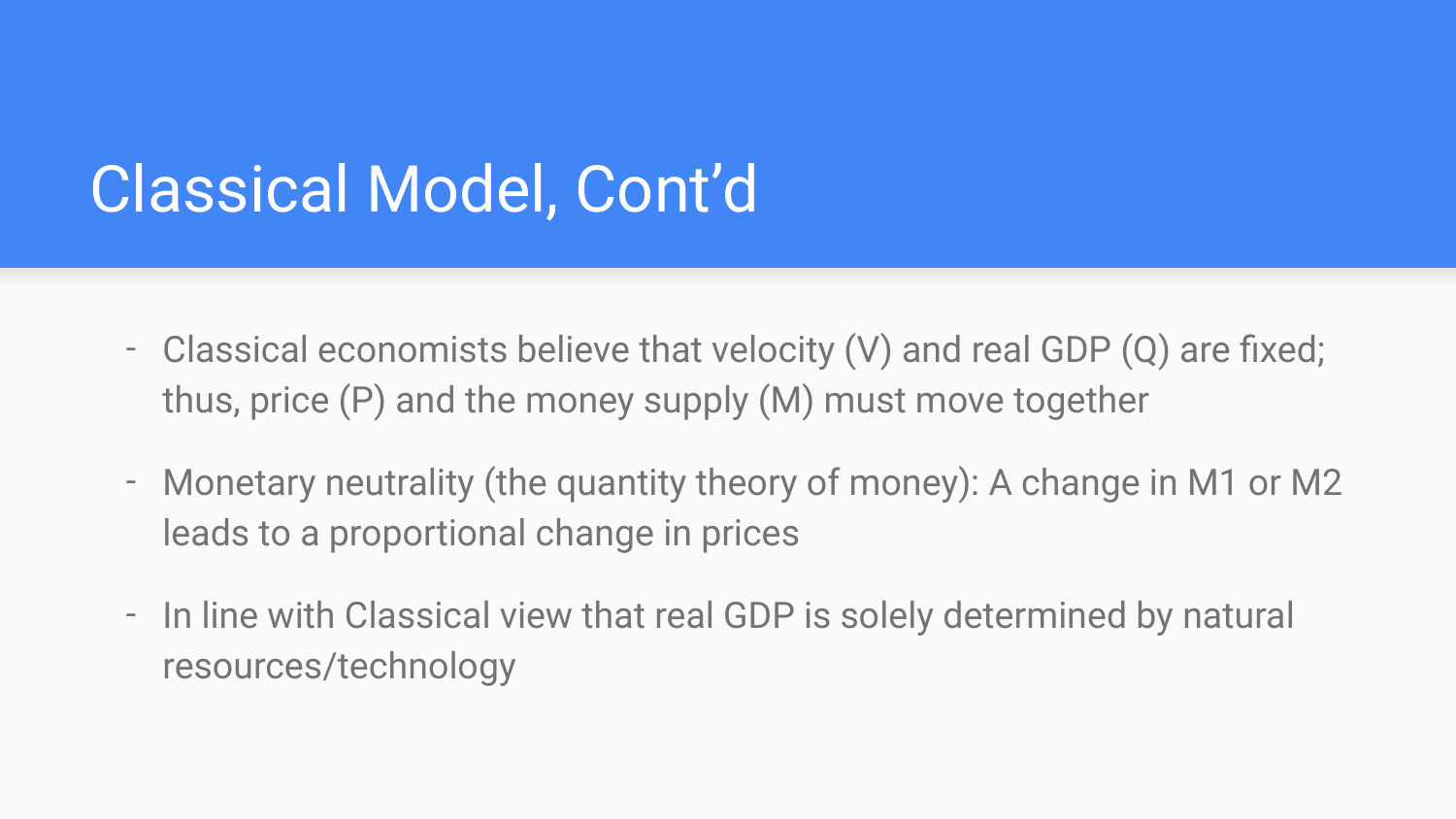

# Classical Model, Cont’d
Classical economists believe that velocity (V) and real GDP (Q) are fixed; thus, price (P) and the money supply (M) must move together
Monetary neutrality (the quantity theory of money): A change in M1 or M2 leads to a proportional change in prices
In line with Classical view that real GDP is solely determined by natural resources/technology